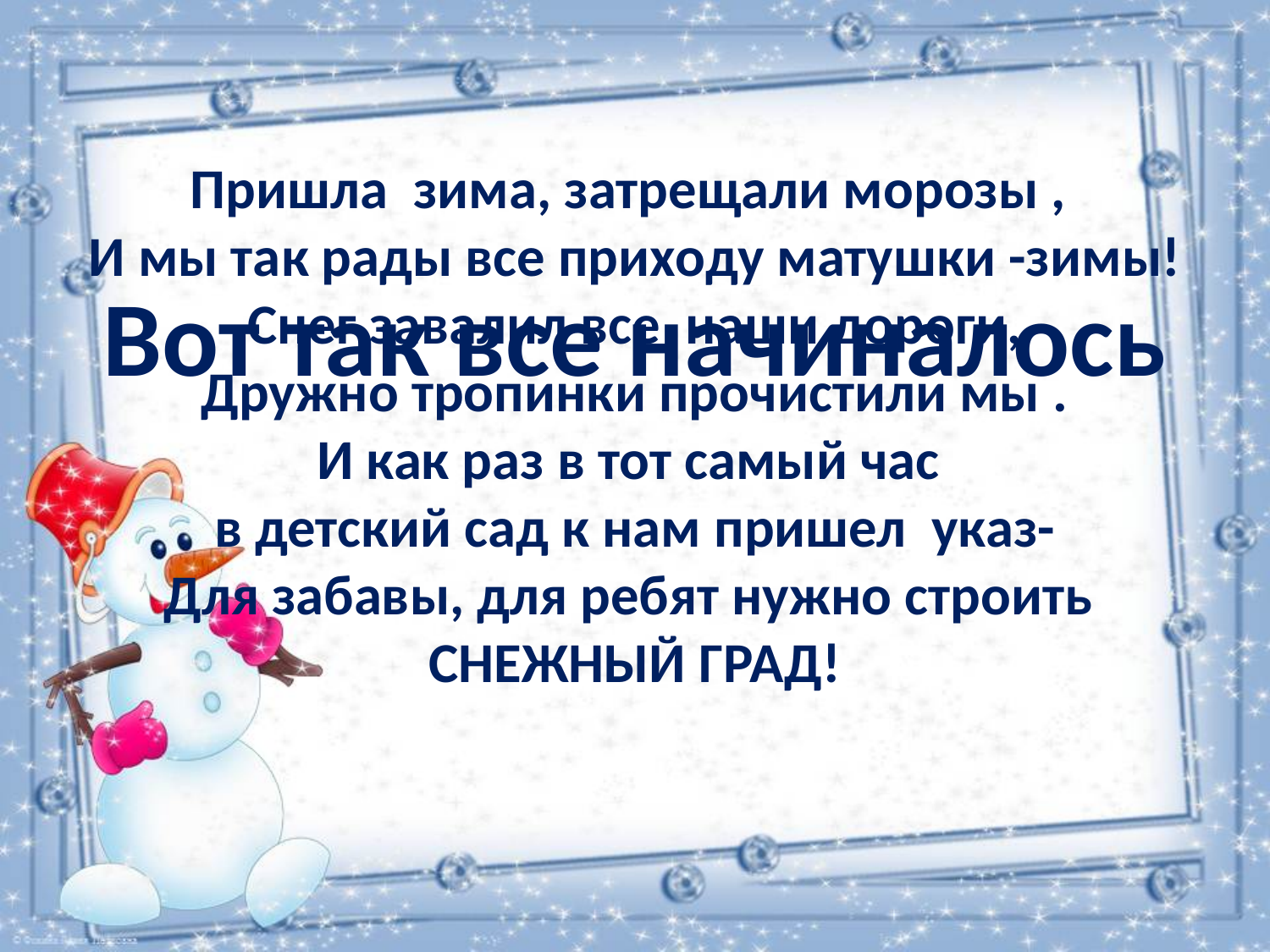

# Пришла  зима, затрещали морозы , И мы так рады все приходу матушки -зимы! Снег завалил все  наши дороги, Дружно тропинки прочистили мы . И как раз в тот самый час в детский сад к нам пришел  указ- Для забавы, для ребят нужно строить СНЕЖНЫЙ ГРАД!
Вот так все начиналось